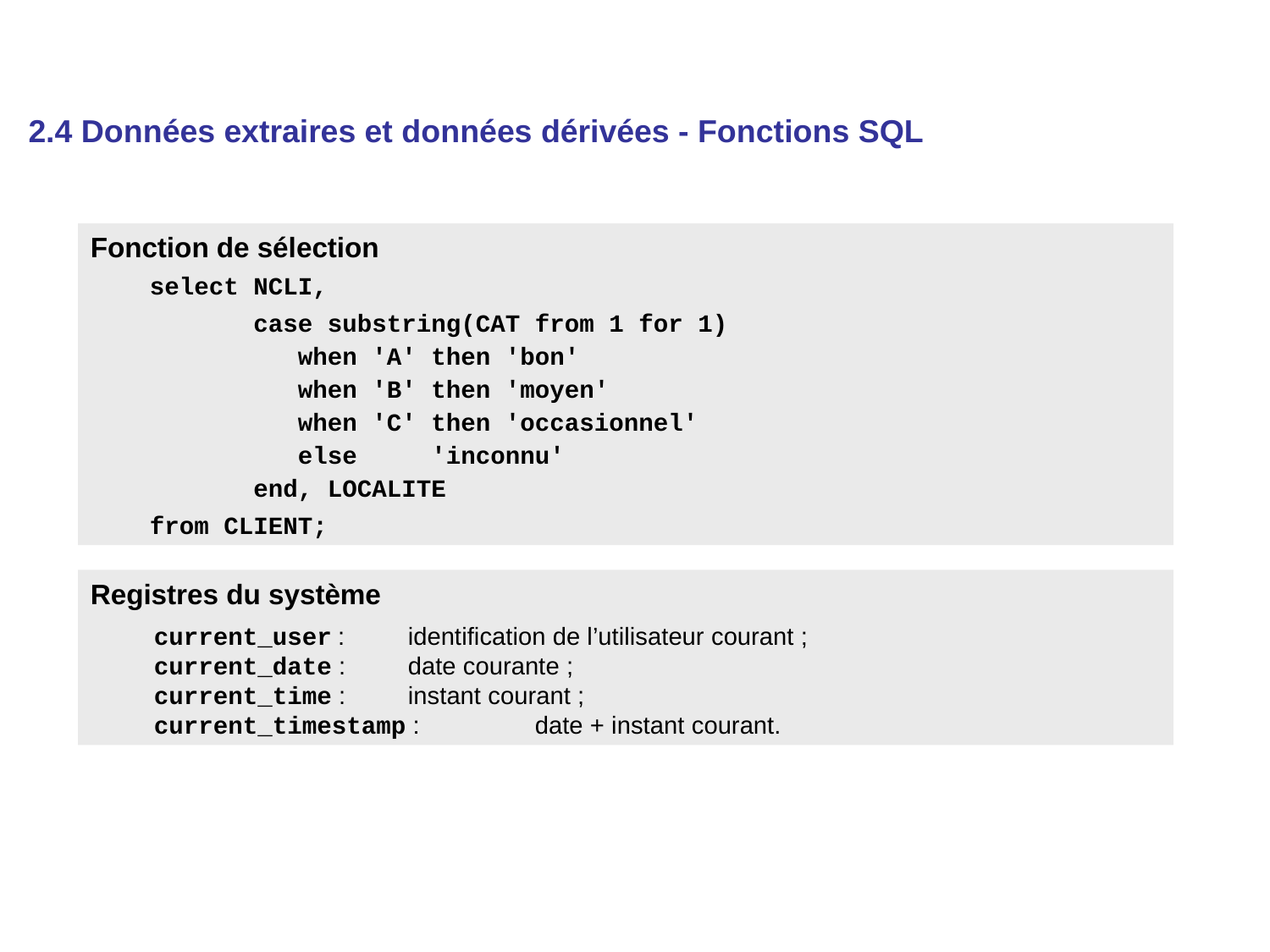

2.4 Données extraires et données dérivées - Fonctions SQL
Fonction de sélection
    select NCLI,
           case substring(CAT from 1 for 1)
              when 'A' then 'bon'
              when 'B' then 'moyen'
              when 'C' then 'occasionnel'
              else     'inconnu'
           end, LOCALITE
    from CLIENT;
Registres du système
current_user : 	identification de l’utilisateur courant ;
current_date : 	date courante ;
current_time : 	instant courant ;
current_timestamp : 	date + instant courant.